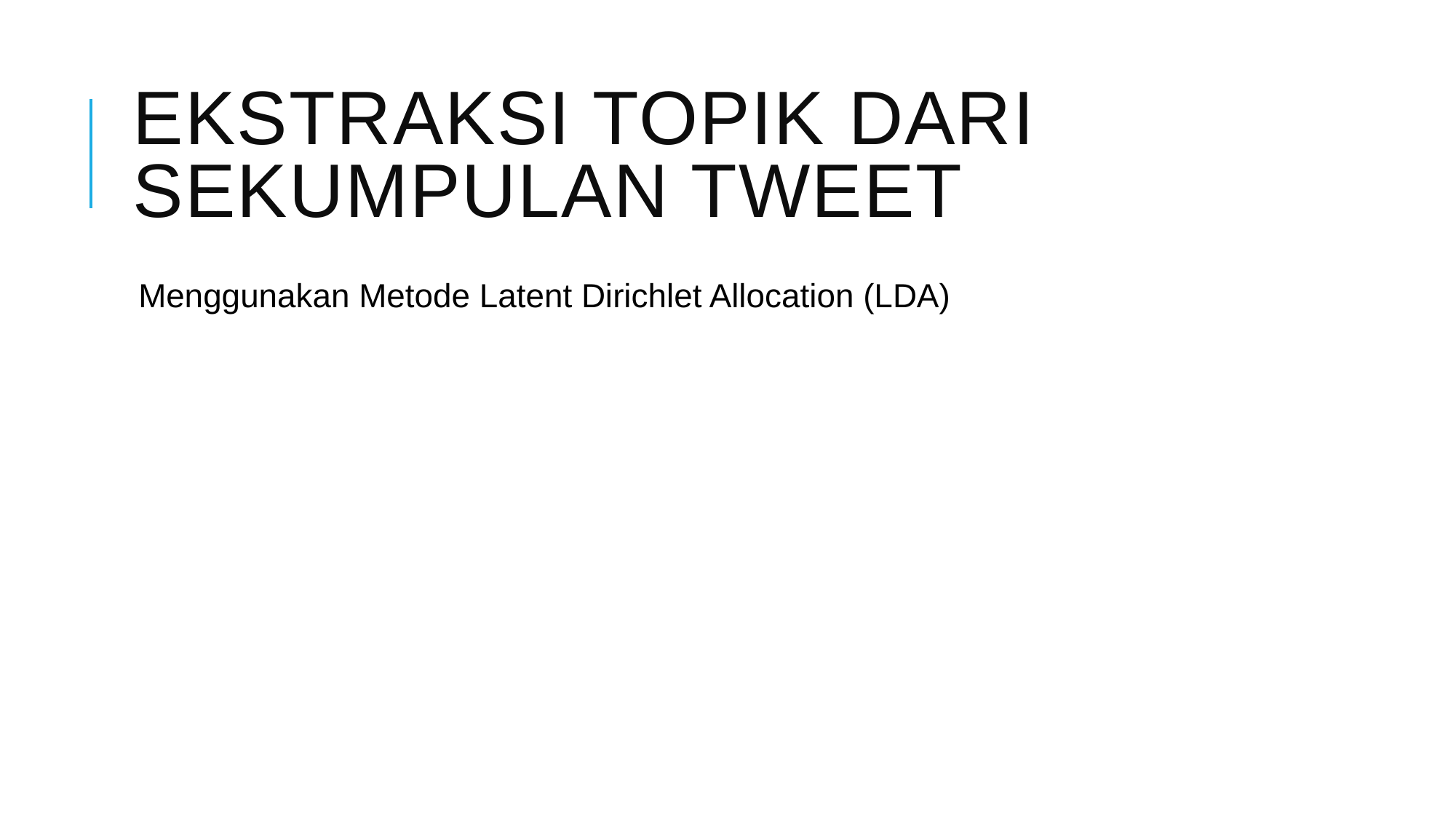

# Ekstraksi topik dari sekumpulan tweet
Menggunakan Metode Latent Dirichlet Allocation (LDA)